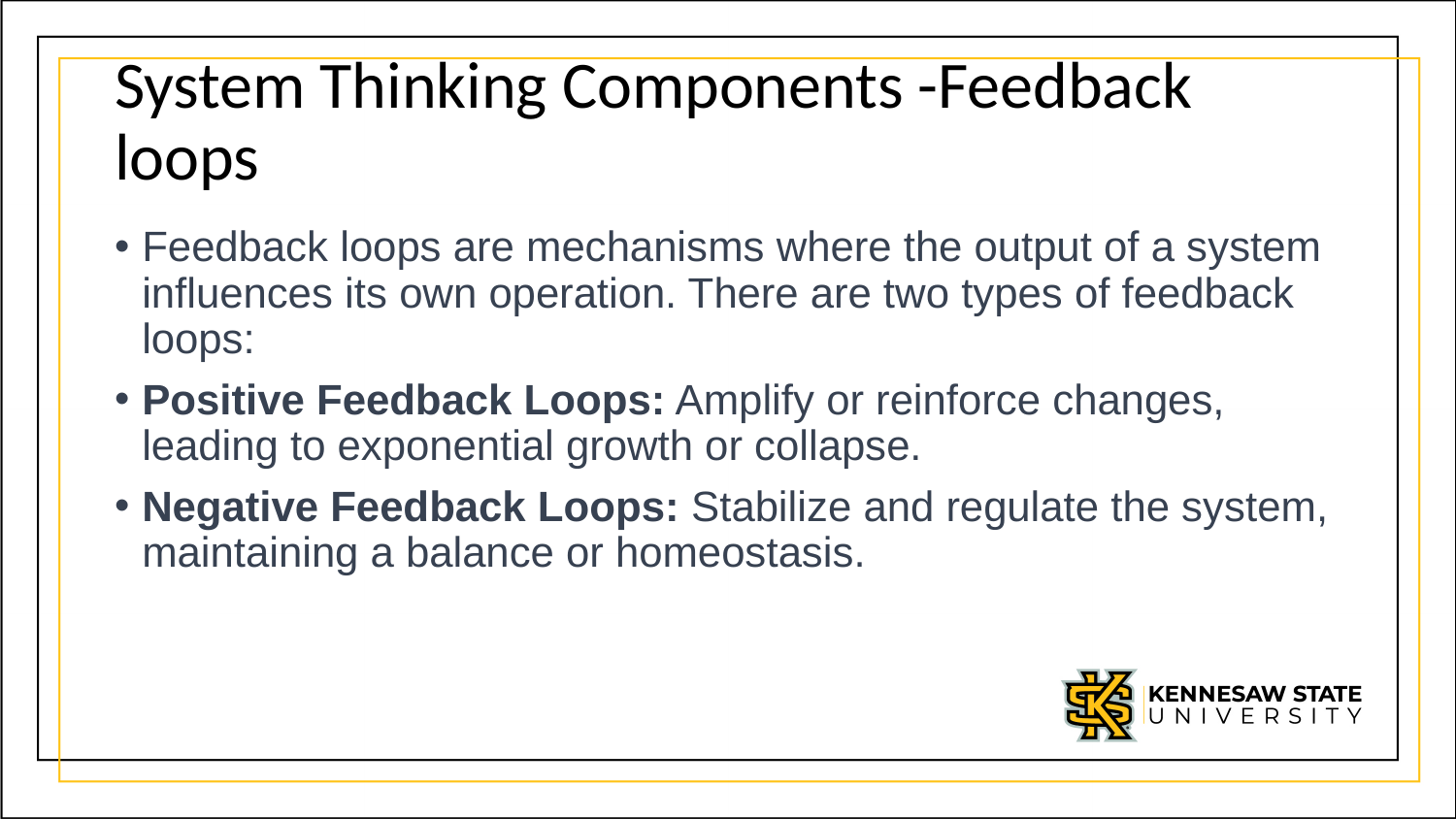

# System Thinking Components -Feedback loops
Feedback loops are mechanisms where the output of a system influences its own operation. There are two types of feedback loops:
Positive Feedback Loops: Amplify or reinforce changes, leading to exponential growth or collapse.
Negative Feedback Loops: Stabilize and regulate the system, maintaining a balance or homeostasis.